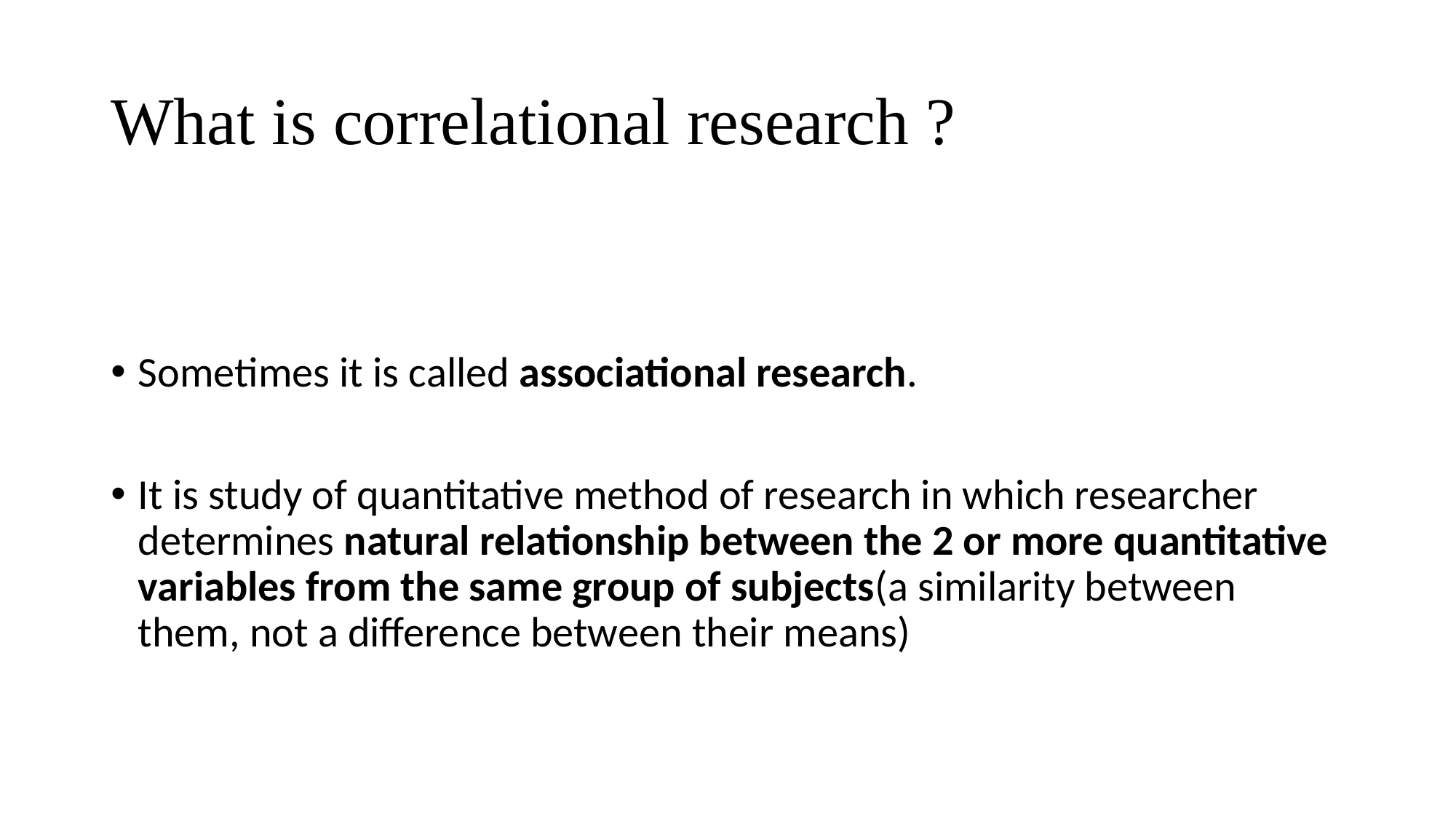

# What is correlational research ?

Sometimes it is called associational research.

It is study of quantitative method of research in which researcher determines natural relationship between the 2 or more quantitative variables from the same group of subjects(a similarity between them, not a difference between their means)